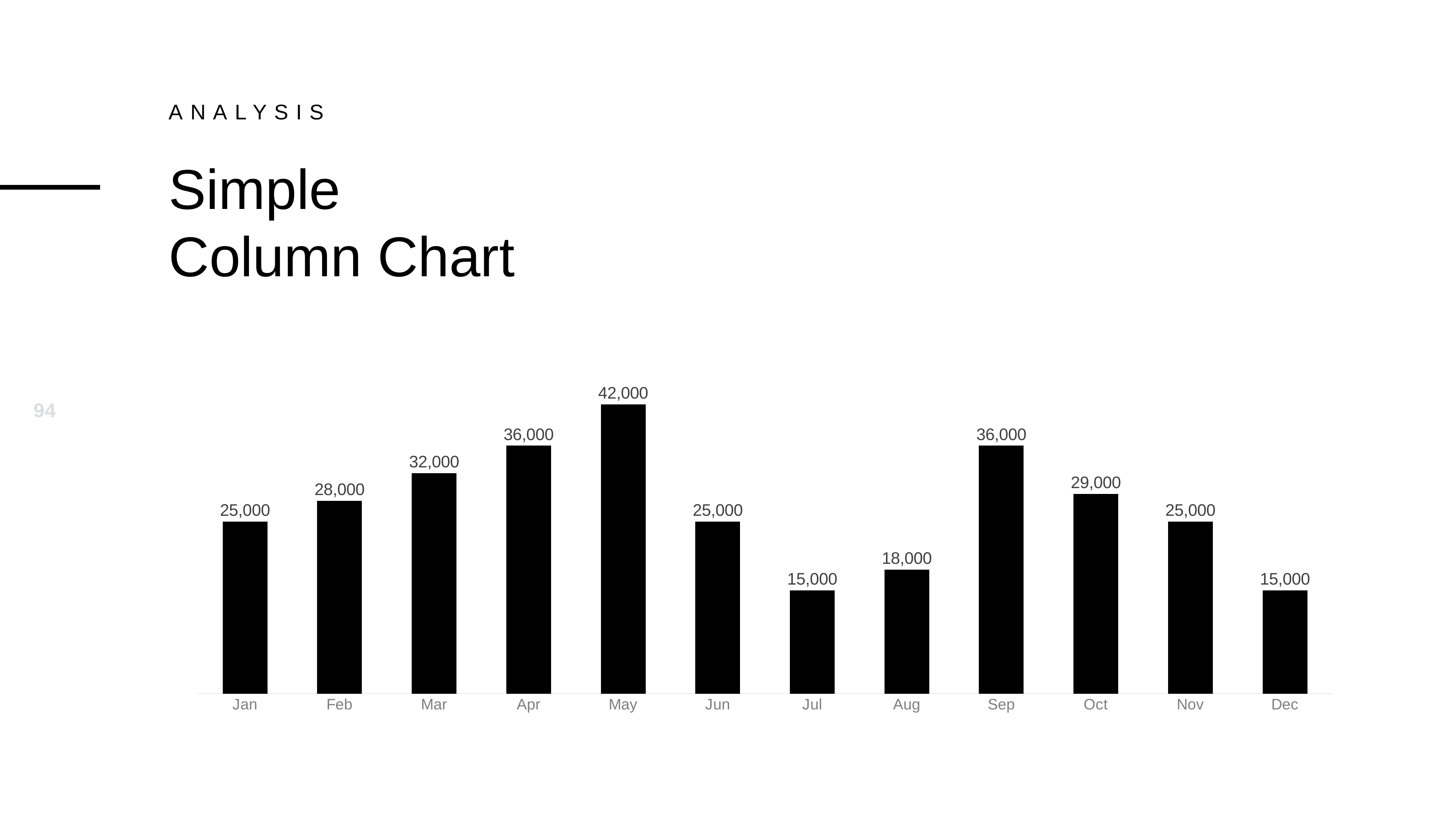

Analysis
Simple
Column Chart

### Chart

| Category | Sales |
|---|---|
| Jan | 25000.0 |
| Feb | 28000.0 |
| Mar | 32000.0 |
| Apr | 36000.0 |
| May | 42000.0 |
| Jun | 25000.0 |
| Jul | 15000.0 |
| Aug | 18000.0 |
| Sep | 36000.0 |
| Oct | 29000.0 |
| Nov | 25000.0 |
| Dec | 15000.0 |